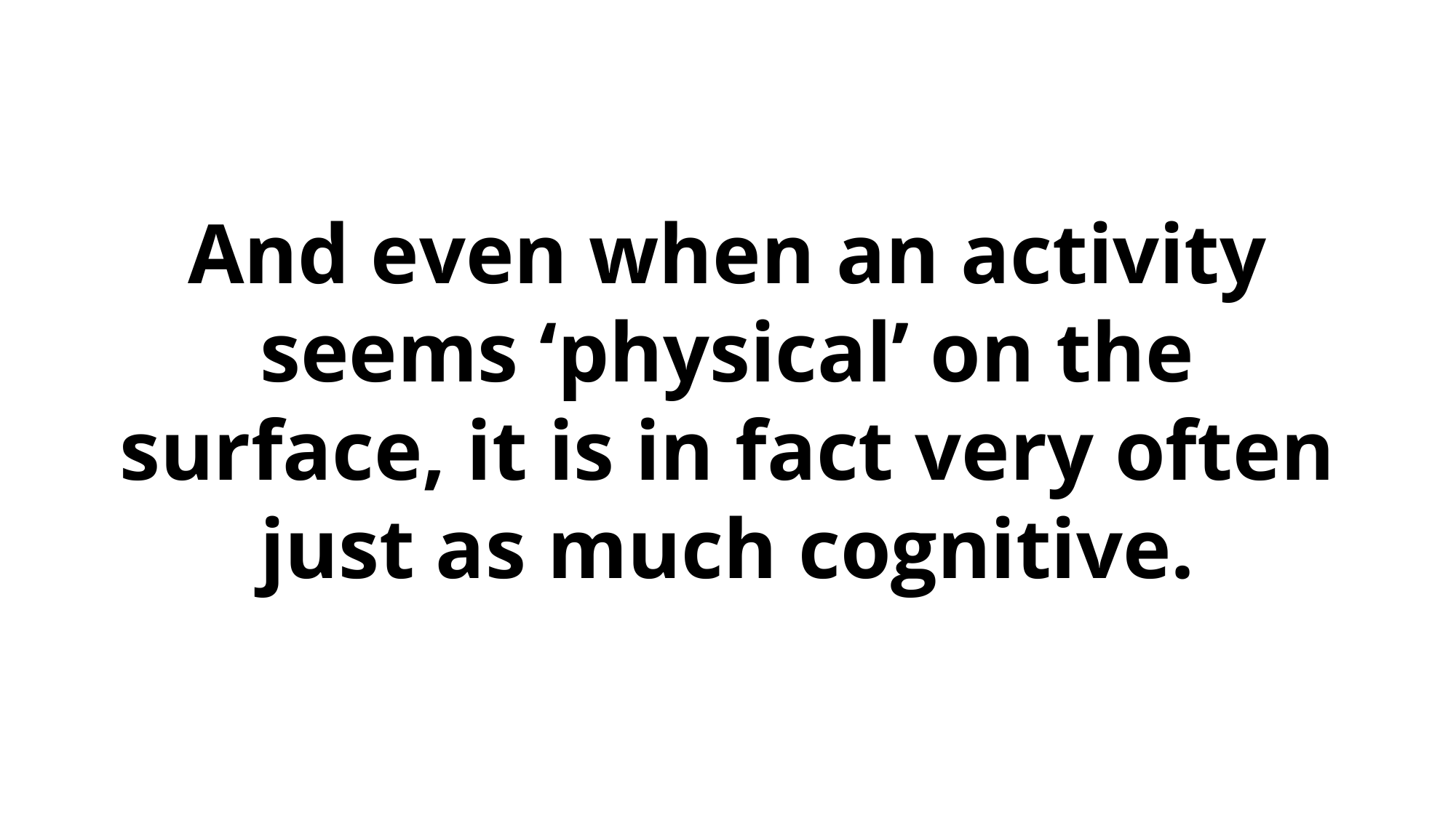

And even when an activity seems ‘physical’ on the surface, it is in fact very often just as much cognitive.